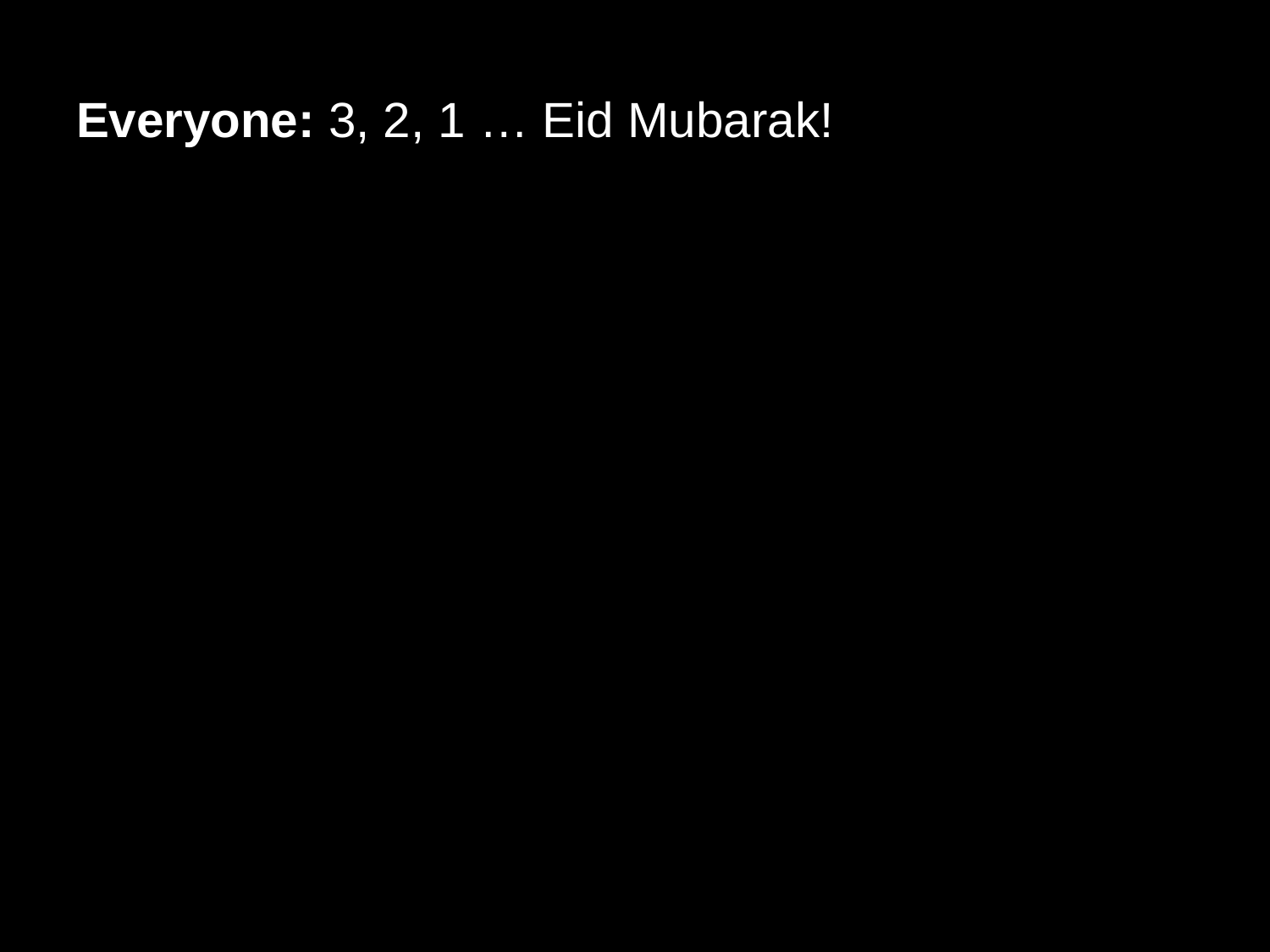

# Everyone: 3, 2, 1 … Eid Mubarak!